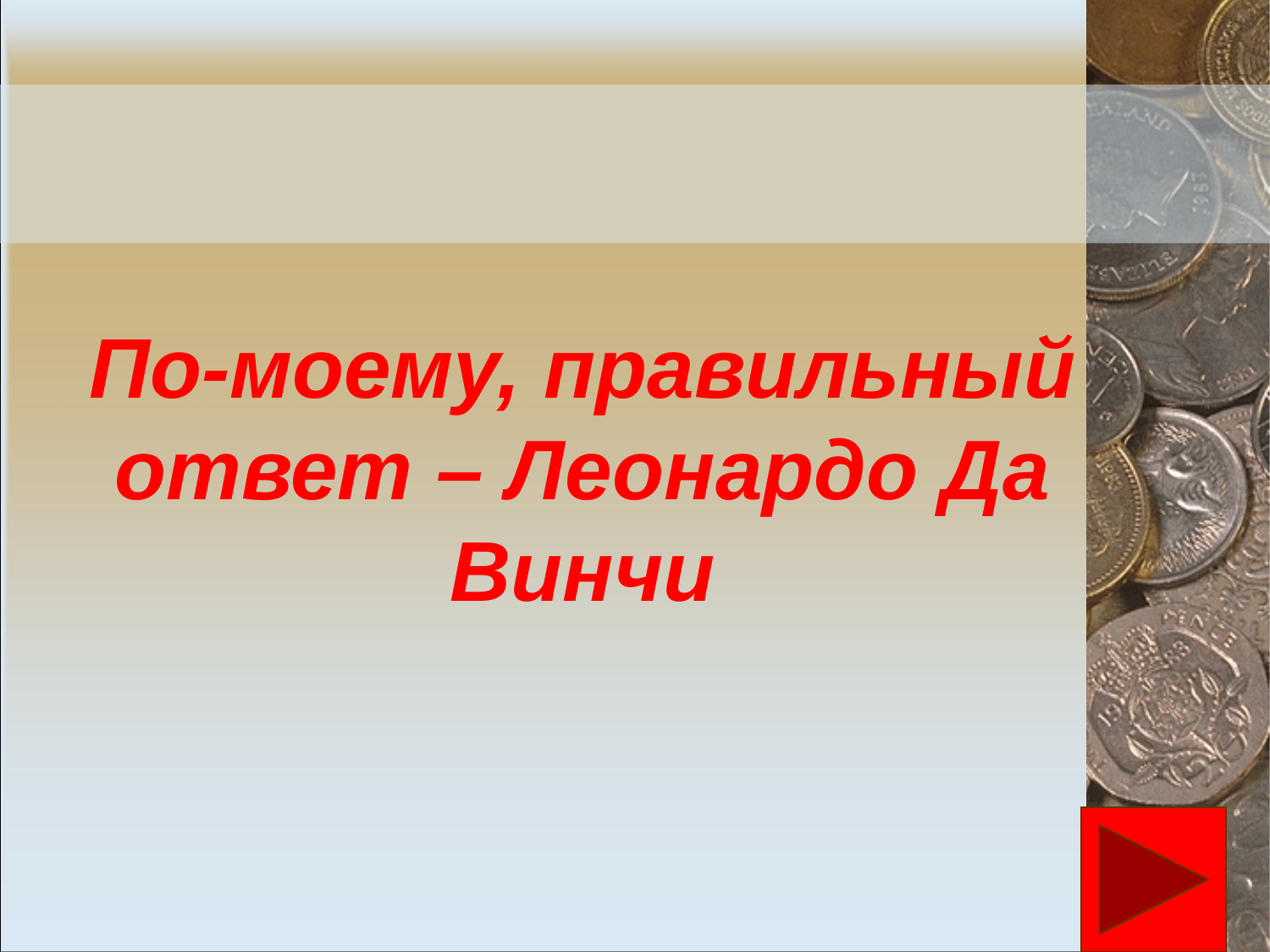

По-моему, правильный ответ – Леонардо Да Винчи